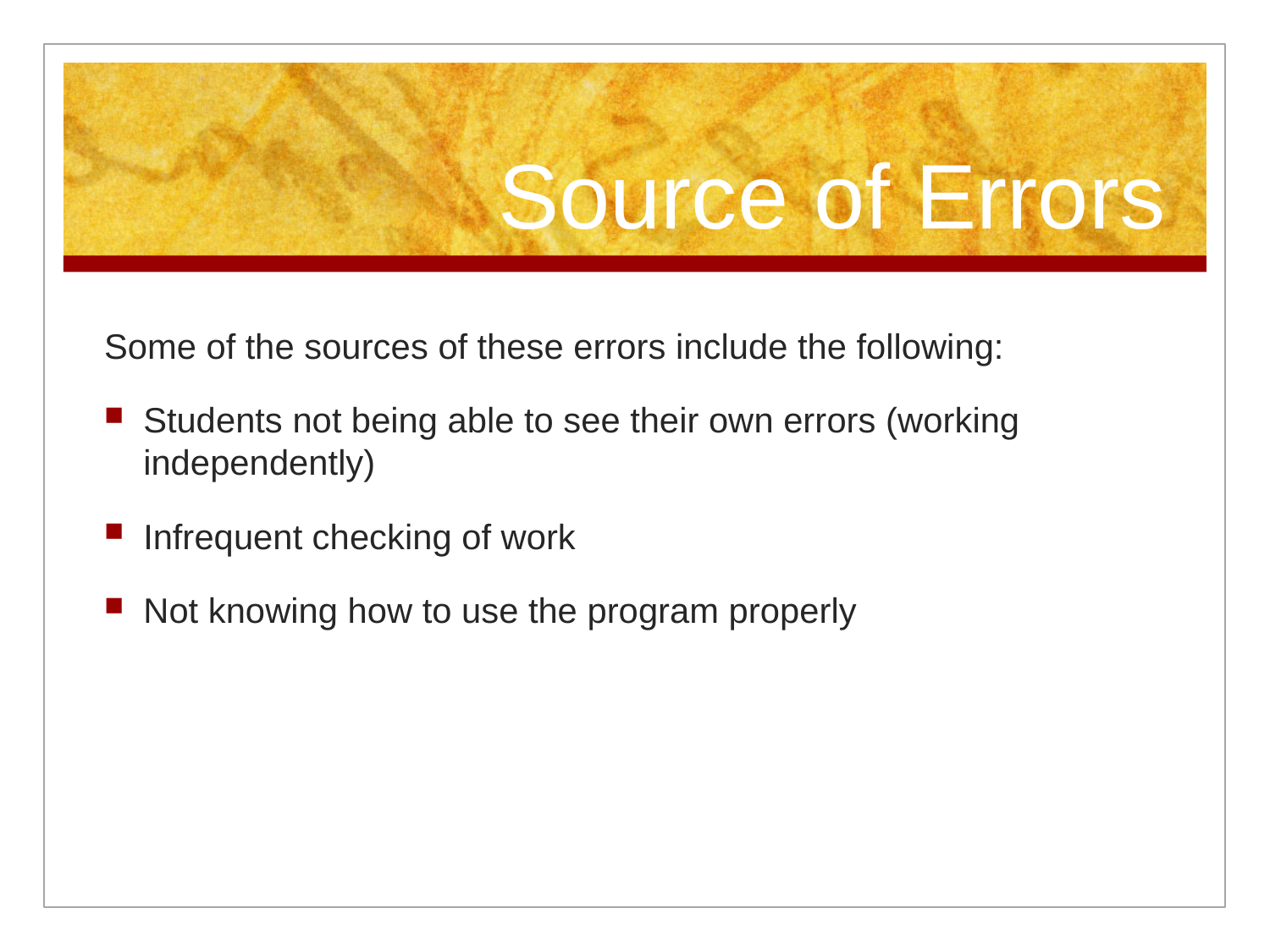

# Source of Errors
Some of the sources of these errors include the following:
Students not being able to see their own errors (working independently)
Infrequent checking of work
Not knowing how to use the program properly